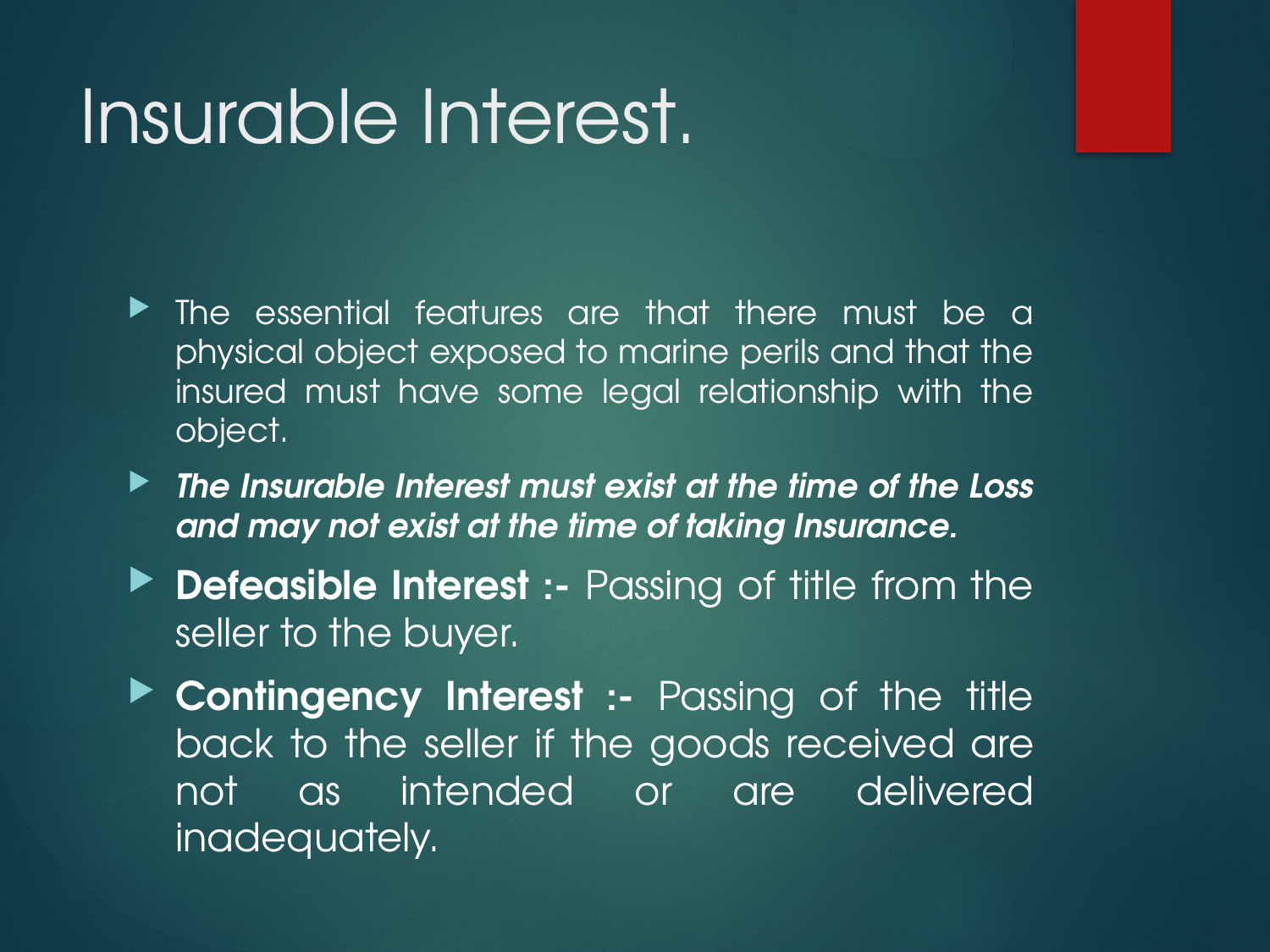

# Insurable Interest.
The essential features are that there must be a physical object exposed to marine perils and that the insured must have some legal relationship with the object.
The Insurable Interest must exist at the time of the Loss and may not exist at the time of taking Insurance.
Defeasible Interest :- Passing of title from the seller to the buyer.
Contingency Interest :- Passing of the title back to the seller if the goods received are not as intended or are delivered inadequately.